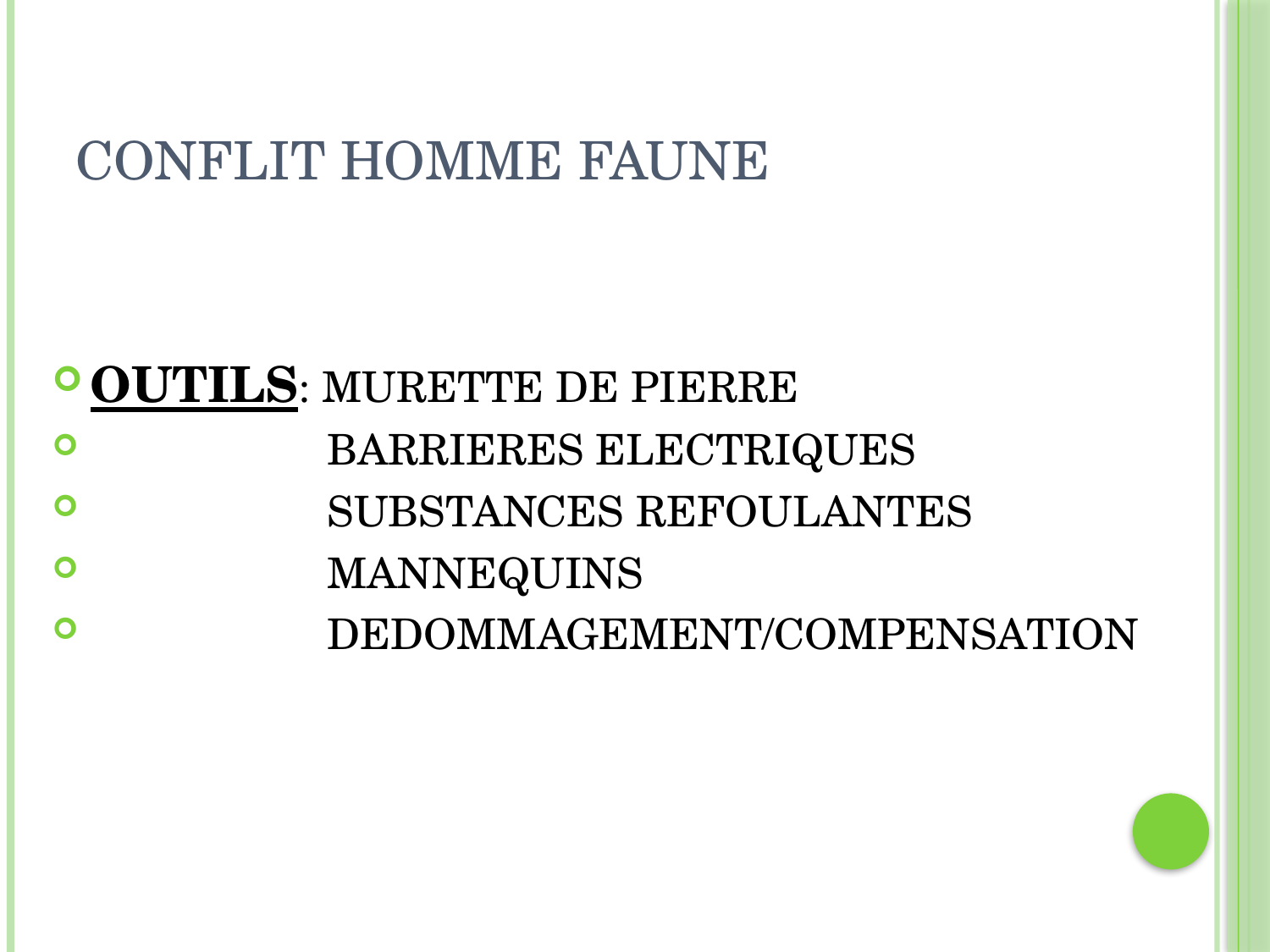

# CONFLIT HOMME FAUNE
OUTILS: MURETTE DE PIERRE
                    BARRIERES ELECTRIQUES
                    SUBSTANCES REFOULANTES
                    MANNEQUINS
                    DEDOMMAGEMENT/COMPENSATION